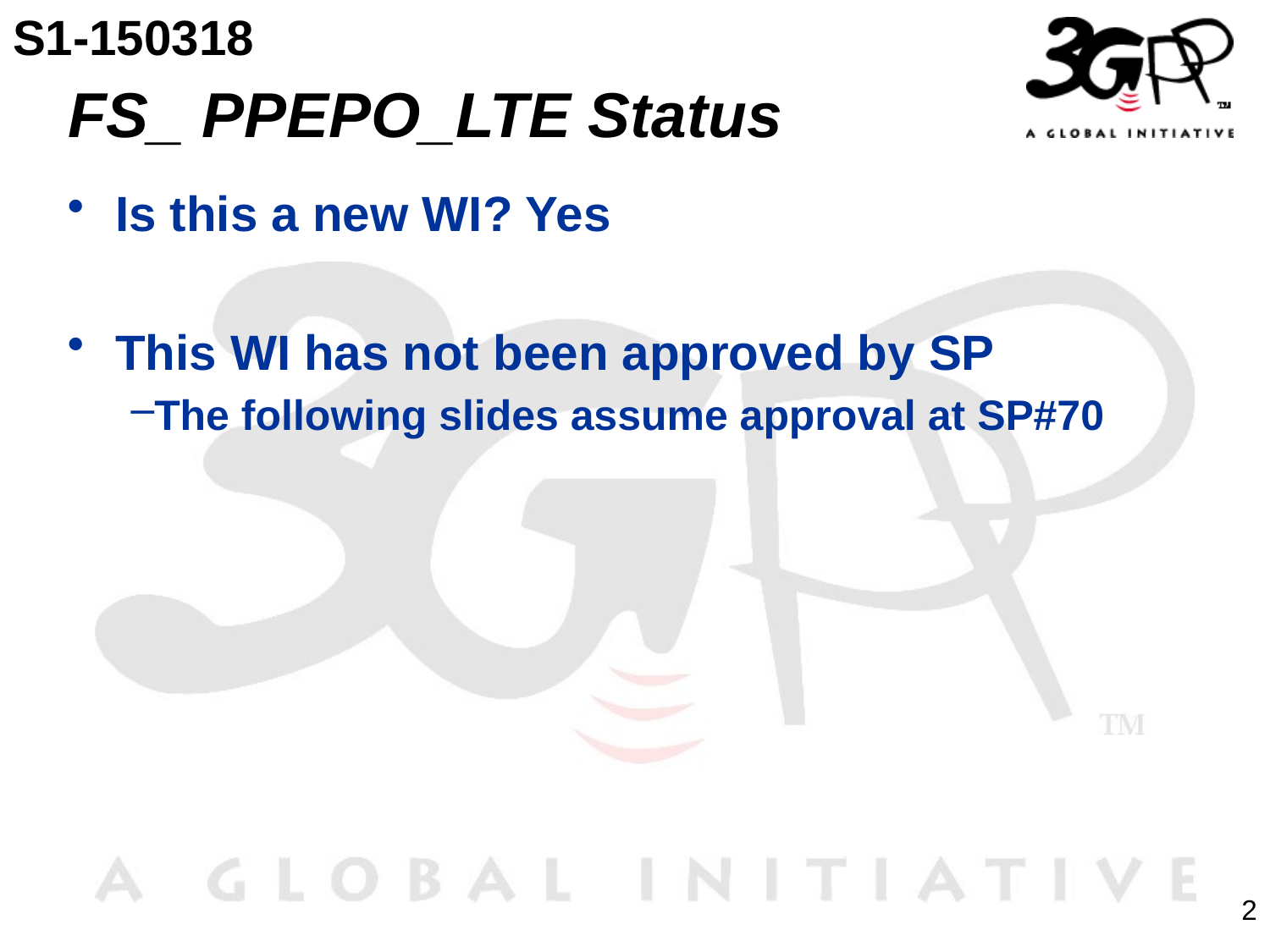

S1-150318
# FS_ PPEPO_LTE Status
Is this a new WI? Yes

This WI has not been approved by SP
The following slides assume approval at SP#70
2